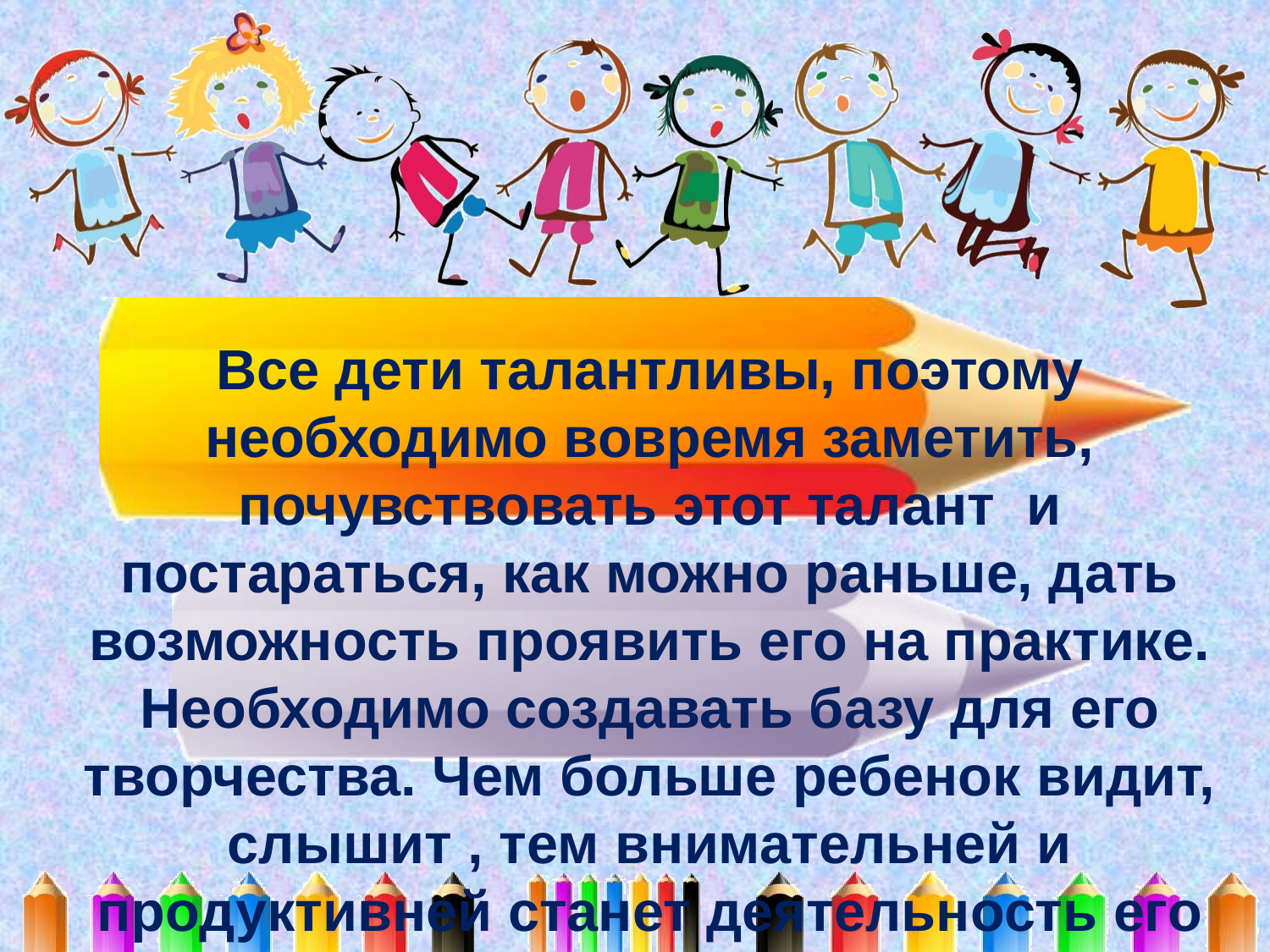

#
Все дети талантливы, поэтому необходимо вовремя заметить, почувствовать этот талант  и постараться, как можно раньше, дать возможность проявить его на практике. Необходимо создавать базу для его творчества. Чем больше ребенок видит, слышит , тем внимательней и продуктивней станет деятельность его воображения.